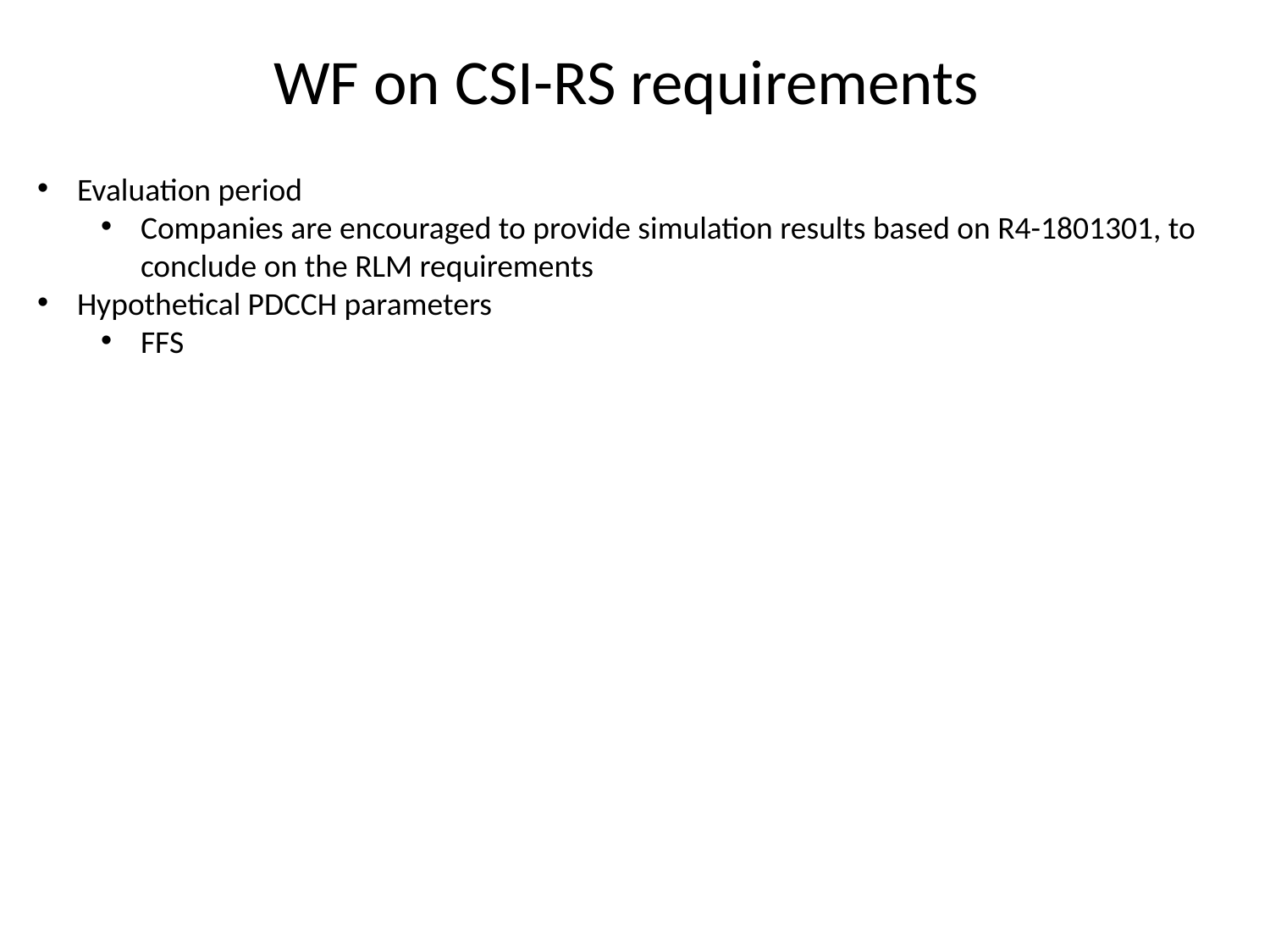

# WF on CSI-RS requirements
Evaluation period
Companies are encouraged to provide simulation results based on R4-1801301, to conclude on the RLM requirements
Hypothetical PDCCH parameters
FFS